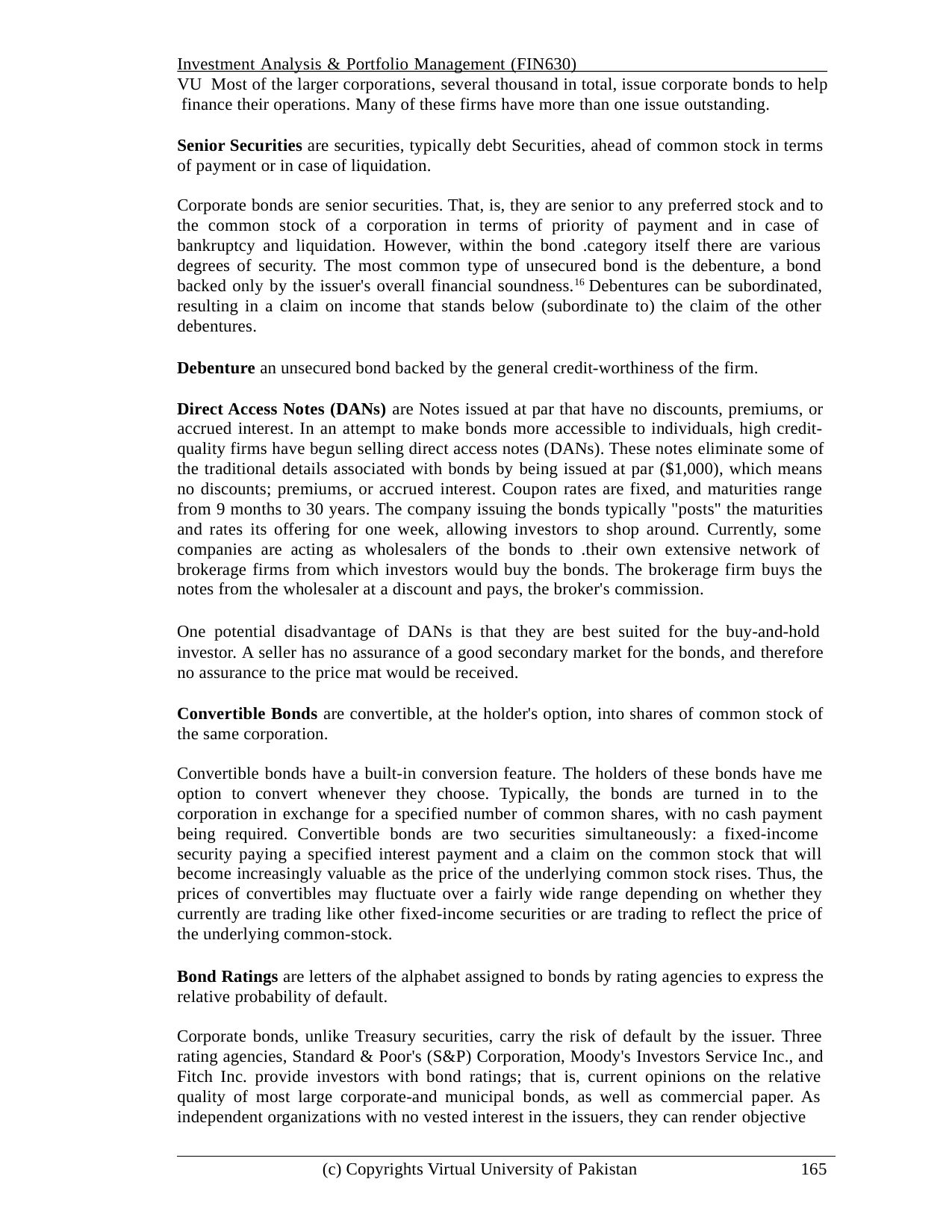

Investment Analysis & Portfolio Management (FIN630)	VU  Most of the larger corporations, several thousand in total, issue corporate bonds to help  finance their operations. Many of these firms have more than one issue outstanding.

Senior Securities are securities, typically debt Securities, ahead of common stock in terms  of payment or in case of liquidation.

Corporate bonds are senior securities. That, is, they are senior to any preferred stock and to  the common stock of a corporation in terms of priority of payment and in case of  bankruptcy and liquidation. However, within the bond .category itself there are various  degrees of security. The most common type of unsecured bond is the debenture, a bond  backed only by the issuer's overall financial soundness.16 Debentures can be subordinated,  resulting in a claim on income that stands below (subordinate to) the claim of the other  debentures.

Debenture an unsecured bond backed by the general credit-worthiness of the firm.

Direct Access Notes (DANs) are Notes issued at par that have no discounts, premiums, or  accrued interest. In an attempt to make bonds more accessible to individuals, high credit-  quality firms have begun selling direct access notes (DANs). These notes eliminate some of  the traditional details associated with bonds by being issued at par ($1,000), which means  no discounts; premiums, or accrued interest. Coupon rates are fixed, and maturities range  from 9 months to 30 years. The company issuing the bonds typically "posts" the maturities  and rates its offering for one week, allowing investors to shop around. Currently, some  companies are acting as wholesalers of the bonds to .their own extensive network of  brokerage firms from which investors would buy the bonds. The brokerage firm buys the  notes from the wholesaler at a discount and pays, the broker's commission.

One potential disadvantage of DANs is that they are best suited for the buy-and-hold  investor. A seller has no assurance of a good secondary market for the bonds, and therefore  no assurance to the price mat would be received.

Convertible Bonds are convertible, at the holder's option, into shares of common stock of  the same corporation.

Convertible bonds have a built-in conversion feature. The holders of these bonds have me  option to convert whenever they choose. Typically, the bonds are turned in to the  corporation in exchange for a specified number of common shares, with no cash payment  being required. Convertible bonds are two securities simultaneously: a fixed-income  security paying a specified interest payment and a claim on the common stock that will  become increasingly valuable as the price of the underlying common stock rises. Thus, the  prices of convertibles may fluctuate over a fairly wide range depending on whether they  currently are trading like other fixed-income securities or are trading to reflect the price of  the underlying common-stock.

Bond Ratings are letters of the alphabet assigned to bonds by rating agencies to express the  relative probability of default.

Corporate bonds, unlike Treasury securities, carry the risk of default by the issuer. Three  rating agencies, Standard & Poor's (S&P) Corporation, Moody's Investors Service Inc., and  Fitch Inc. provide investors with bond ratings; that is, current opinions on the relative  quality of most large corporate-and municipal bonds, as well as commercial paper. As  independent organizations with no vested interest in the issuers, they can render objective

(c) Copyrights Virtual University of Pakistan
165